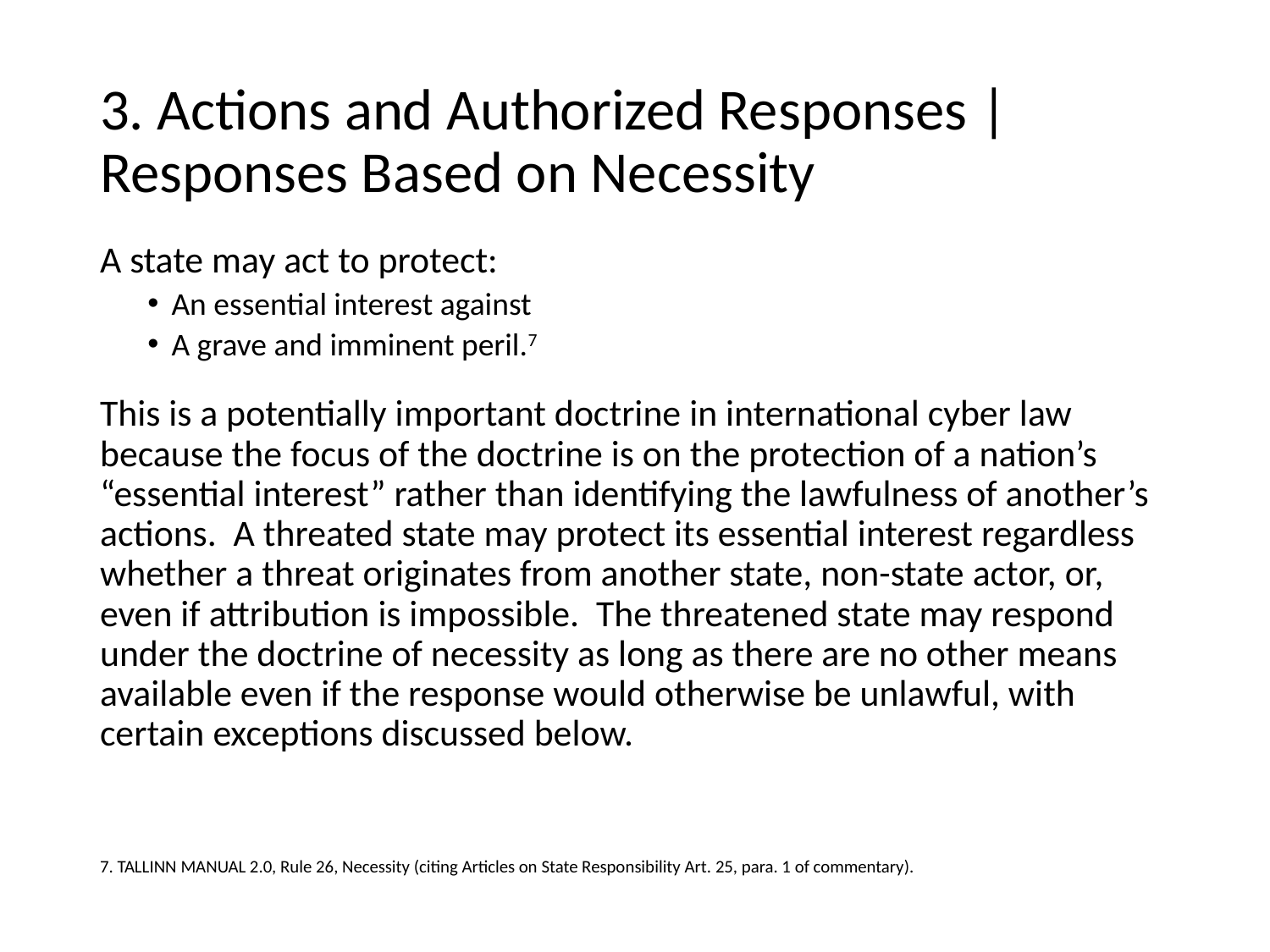

# 3. Actions and Authorized Responses |  Responses Based on Necessity
A state may act to protect:
An essential interest against
A grave and imminent peril.7
This is a potentially important doctrine in international cyber law  because the focus of the doctrine is on the protection of a nation’s “essential interest” rather than identifying the lawfulness of another’s actions.  A threated state may protect its essential interest regardless whether a threat originates from another state, non-state actor, or, even if attribution is impossible.  The threatened state may respond under the doctrine of necessity as long as there are no other means available even if the response would otherwise be unlawful, with certain exceptions discussed below.

7. TALLINN MANUAL 2.0, Rule 26, Necessity (citing Articles on State Responsibility Art. 25, para. 1 of commentary).